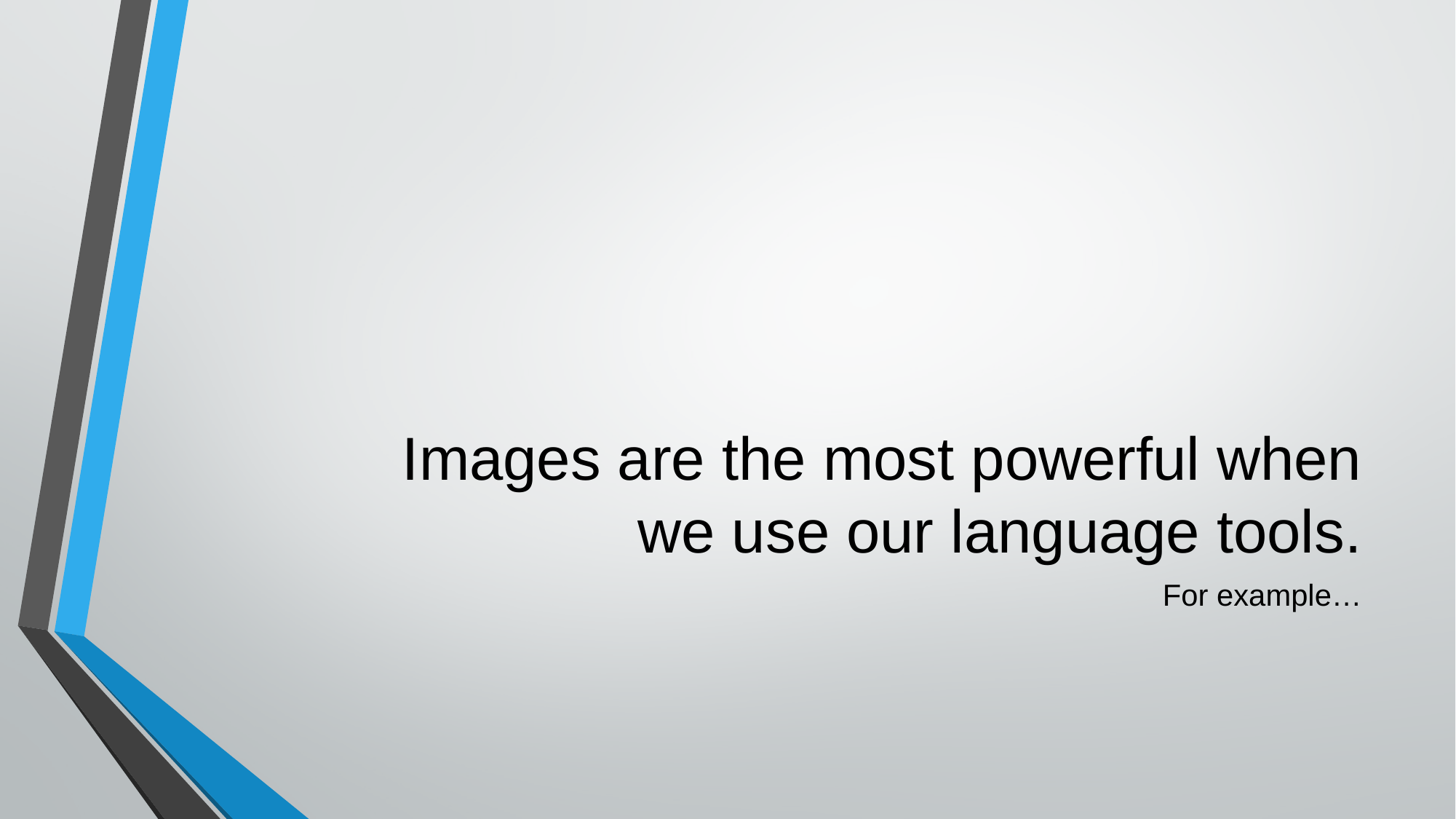

# Images are the most powerful when we use our language tools.
For example…